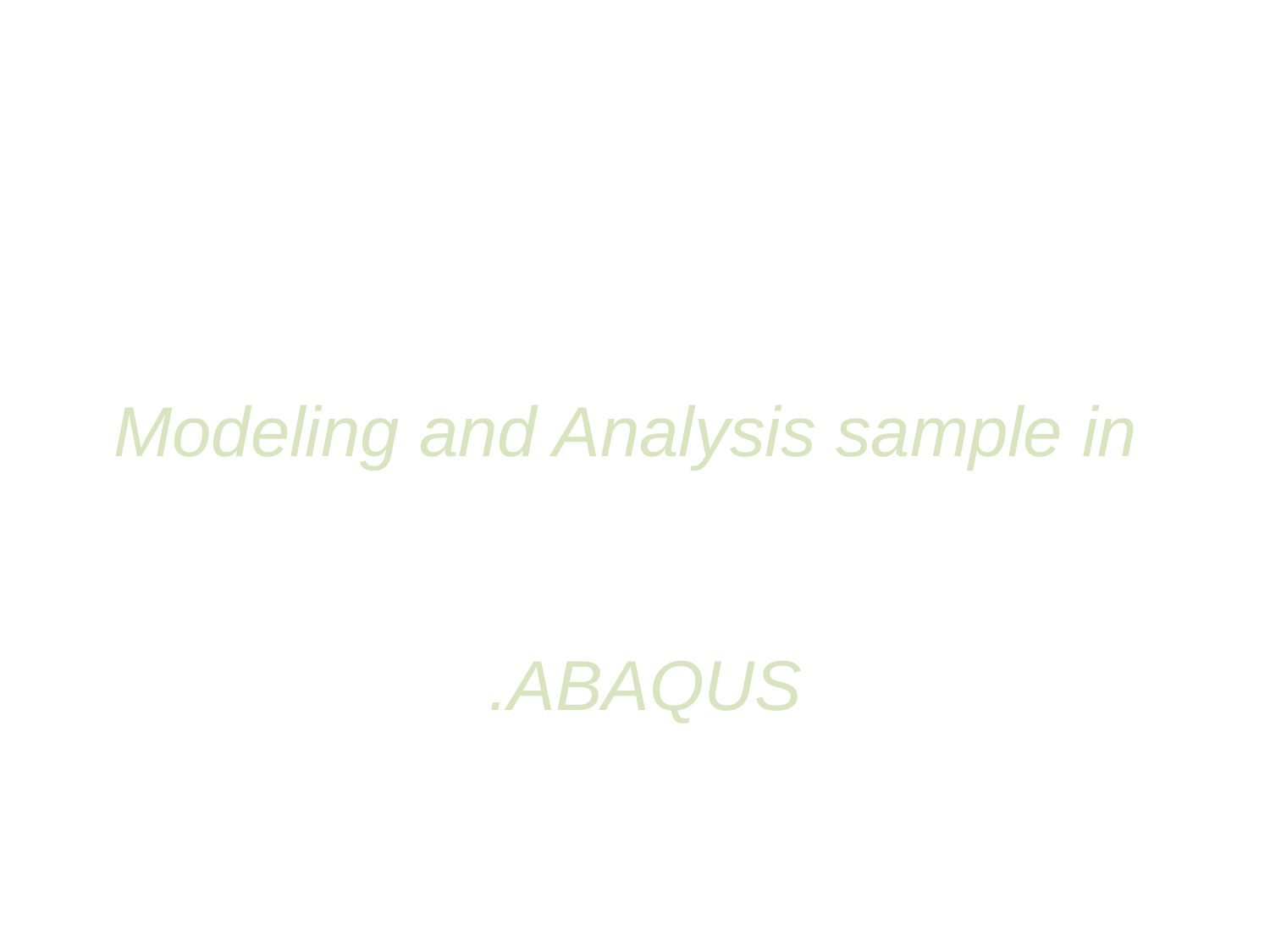

# Modeling and Analysis sample in ABAQUS.